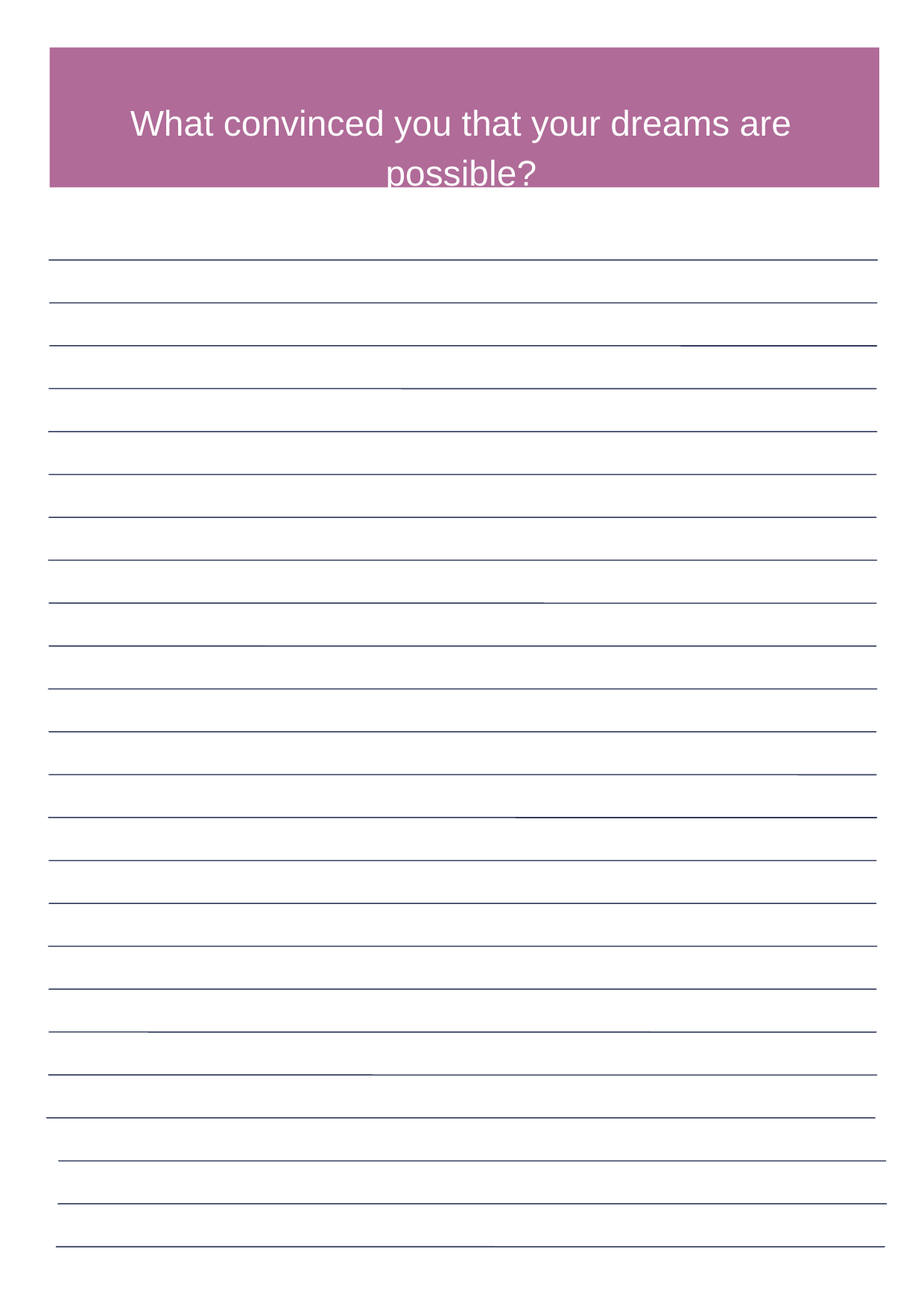

What convinced you that your dreams are possible?